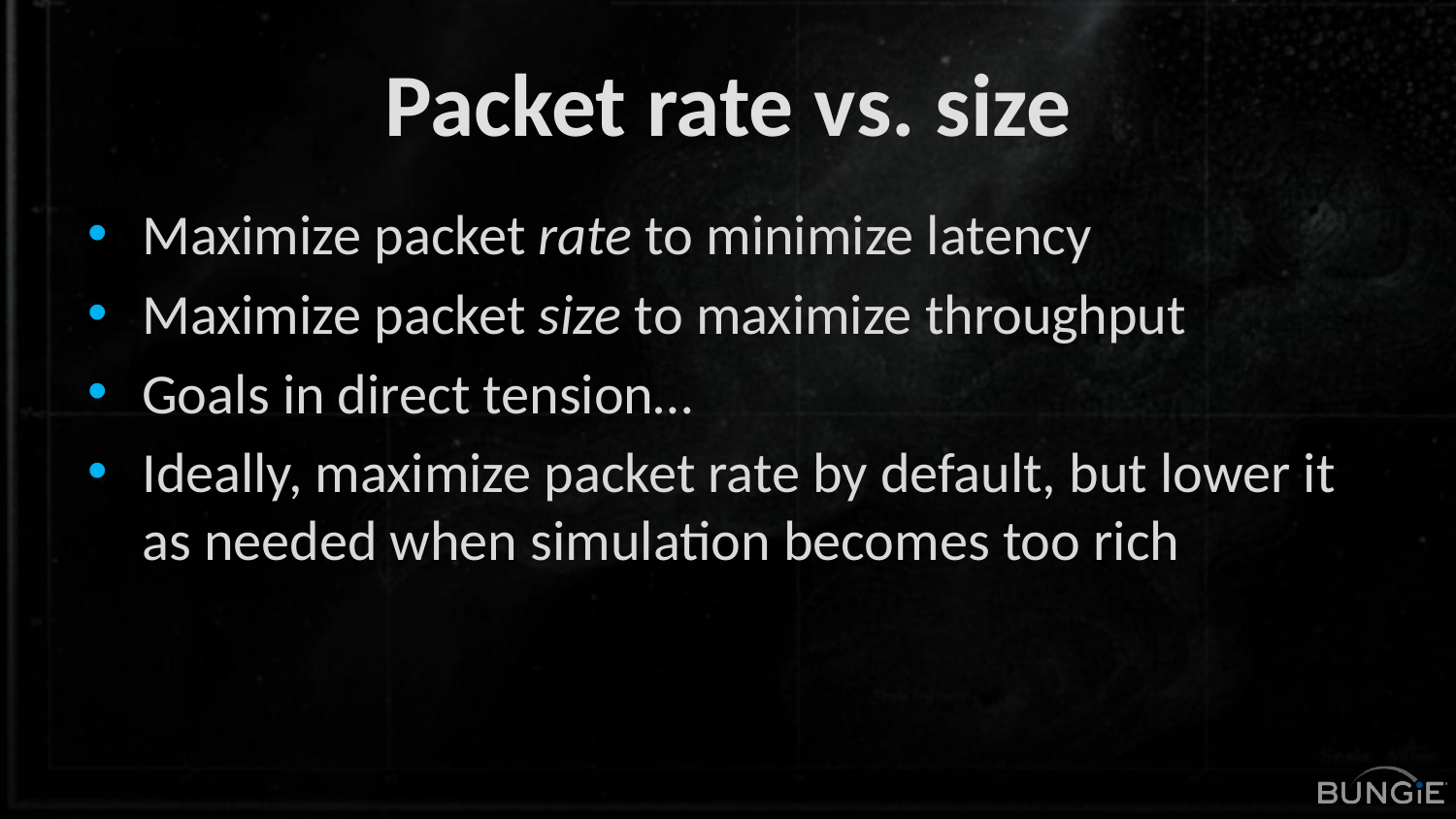

# Packet rate vs. size
Maximize packet rate to minimize latency
Maximize packet size to maximize throughput
Goals in direct tension…
Ideally, maximize packet rate by default, but lower it as needed when simulation becomes too rich